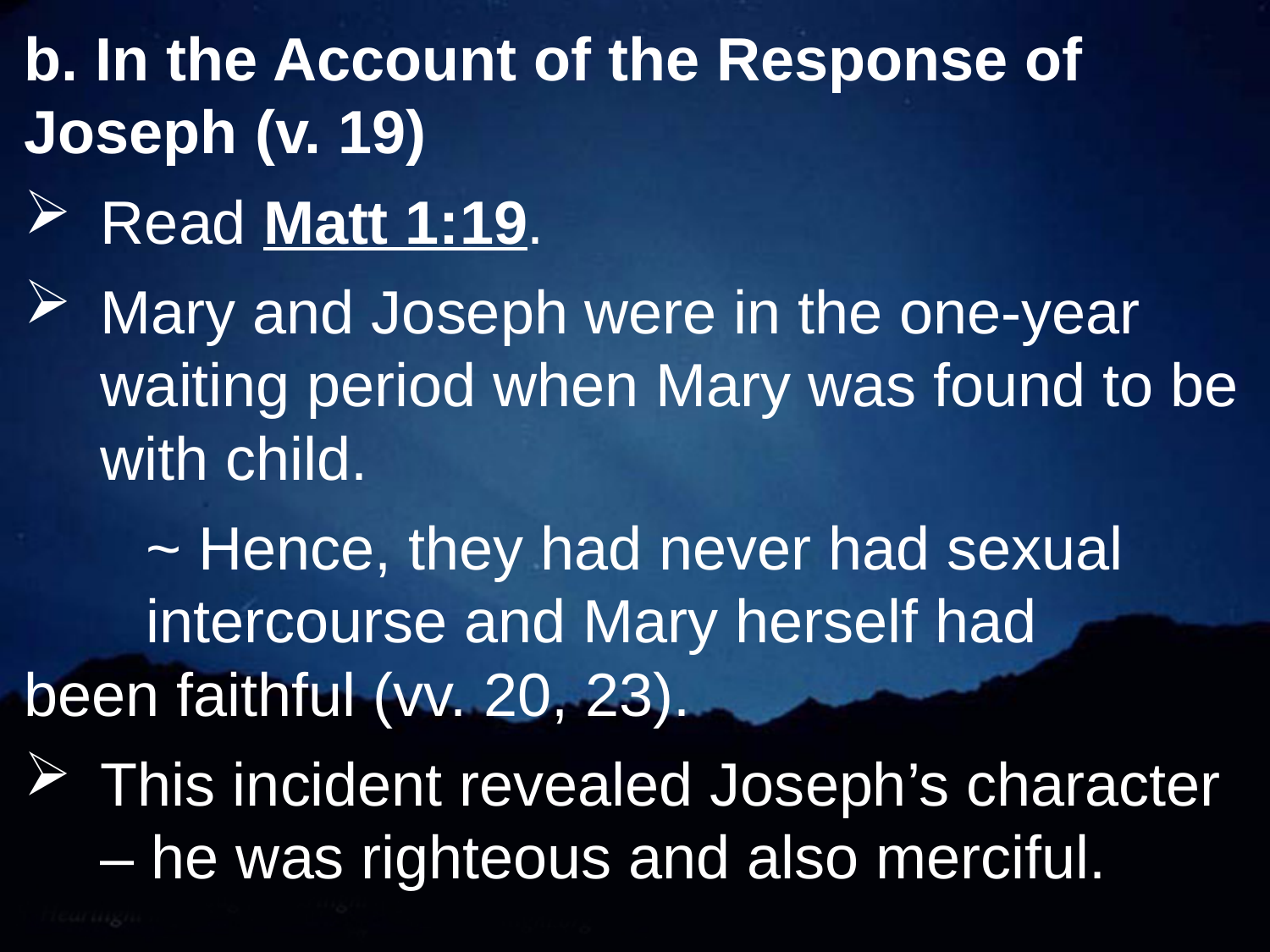

b. In the Account of the Response of 	Joseph (v. 19)
Read Matt 1:19.
Mary and Joseph were in the one-year waiting period when Mary was found to be with child.
		~ Hence, they had never had sexual 						intercourse and Mary herself had 					been faithful (vv. 20, 23).
This incident revealed Joseph’s character – he was righteous and also merciful.